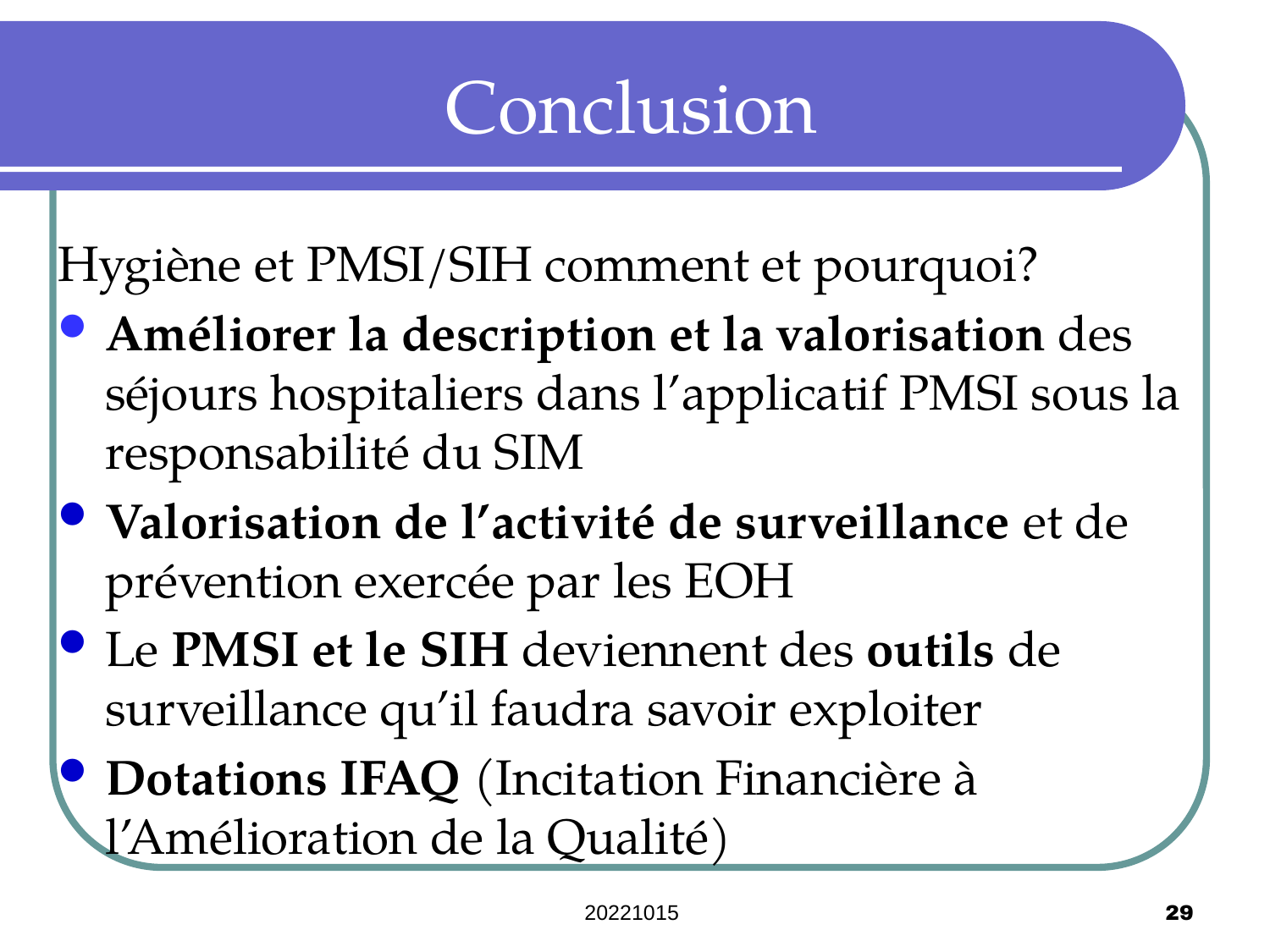

# Conclusion
Hygiène et PMSI/SIH comment et pourquoi?
Améliorer la description et la valorisation des séjours hospitaliers dans l’applicatif PMSI sous la responsabilité du SIM
Valorisation de l’activité de surveillance et de prévention exercée par les EOH
Le PMSI et le SIH deviennent des outils de surveillance qu’il faudra savoir exploiter
Dotations IFAQ (Incitation Financière à l’Amélioration de la Qualité)

20221015
29